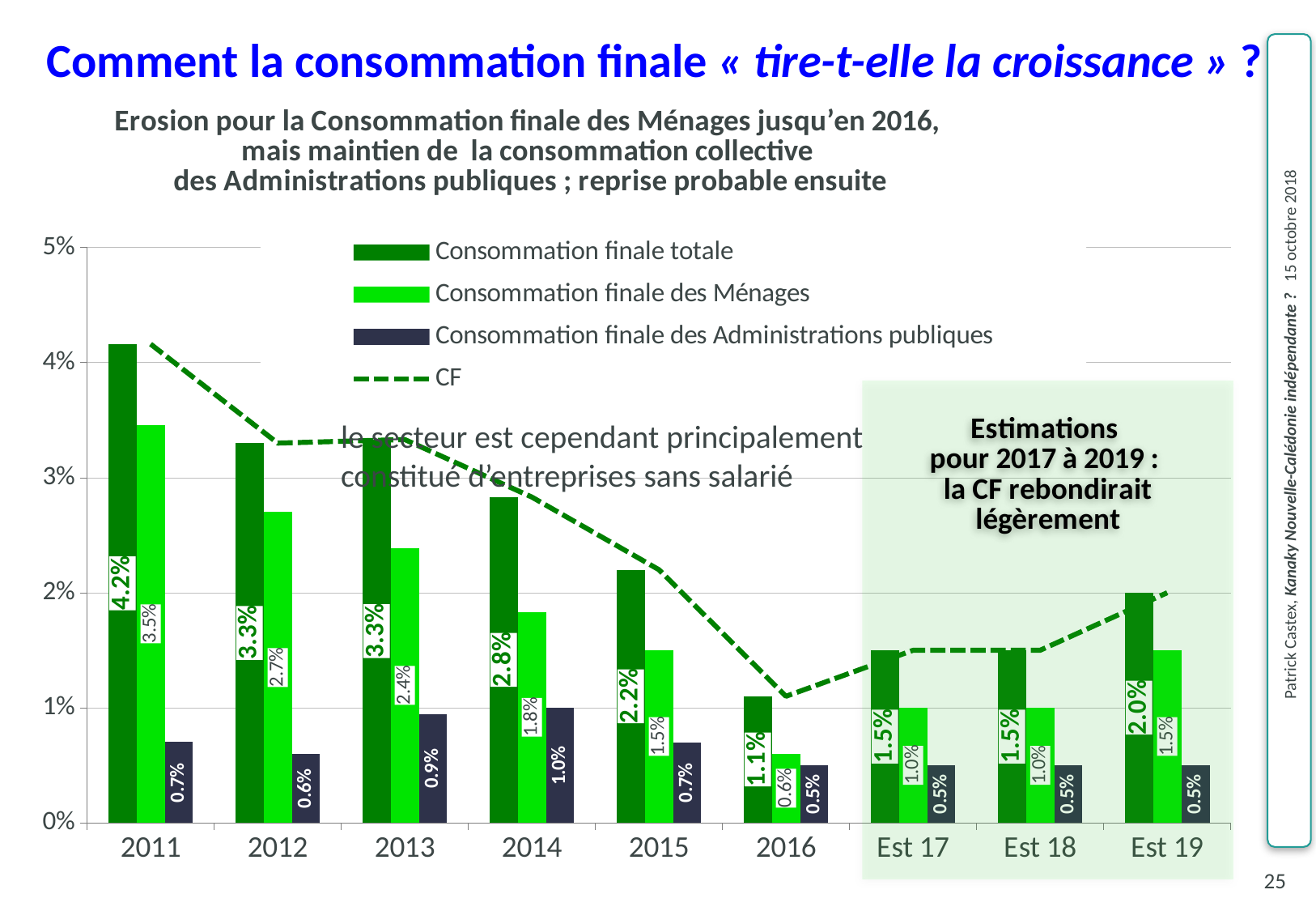

Comment la consommation finale « tire-t-elle la croissance » ?

### Chart: Erosion pour la Consommation finale des Ménages jusqu’en 2016,
mais maintien de  la consommation collective
des Administrations publiques ; reprise probable ensuite

| Category | Consommation finale totale | Consommation finale des Ménages  | Consommation finale des Administrations publiques | CF |
|---|---|---|---|---|
| 2011 | 0.0416069036780783 | 0.0345824539424591 | 0.00702444973561921 | 0.0416069036780783 |
| 2012 | 0.033 | 0.027 | 0.006 | 0.033 |
| 2013 | 0.0333146146500108 | 0.023899136998353 | 0.00941547765165779 | 0.0333146146500108 |
| 2014 | 0.0283145364649091 | 0.0183427506254397 | 0.00997178583946935 | 0.0283145364649091 |
| 2015 | 0.022 | 0.015 | 0.007 | 0.022 |
| 2016 | 0.011 | 0.006 | 0.005 | 0.011 |
| Est 17 | 0.015 | 0.01 | 0.005 | 0.015 |
| Est 18 | 0.015 | 0.01 | 0.005 | 0.015 |
| Est 19 | 0.02 | 0.015 | 0.005 | 0.02 |
le secteur est cependant principalement constitué d’entreprises sans salarié